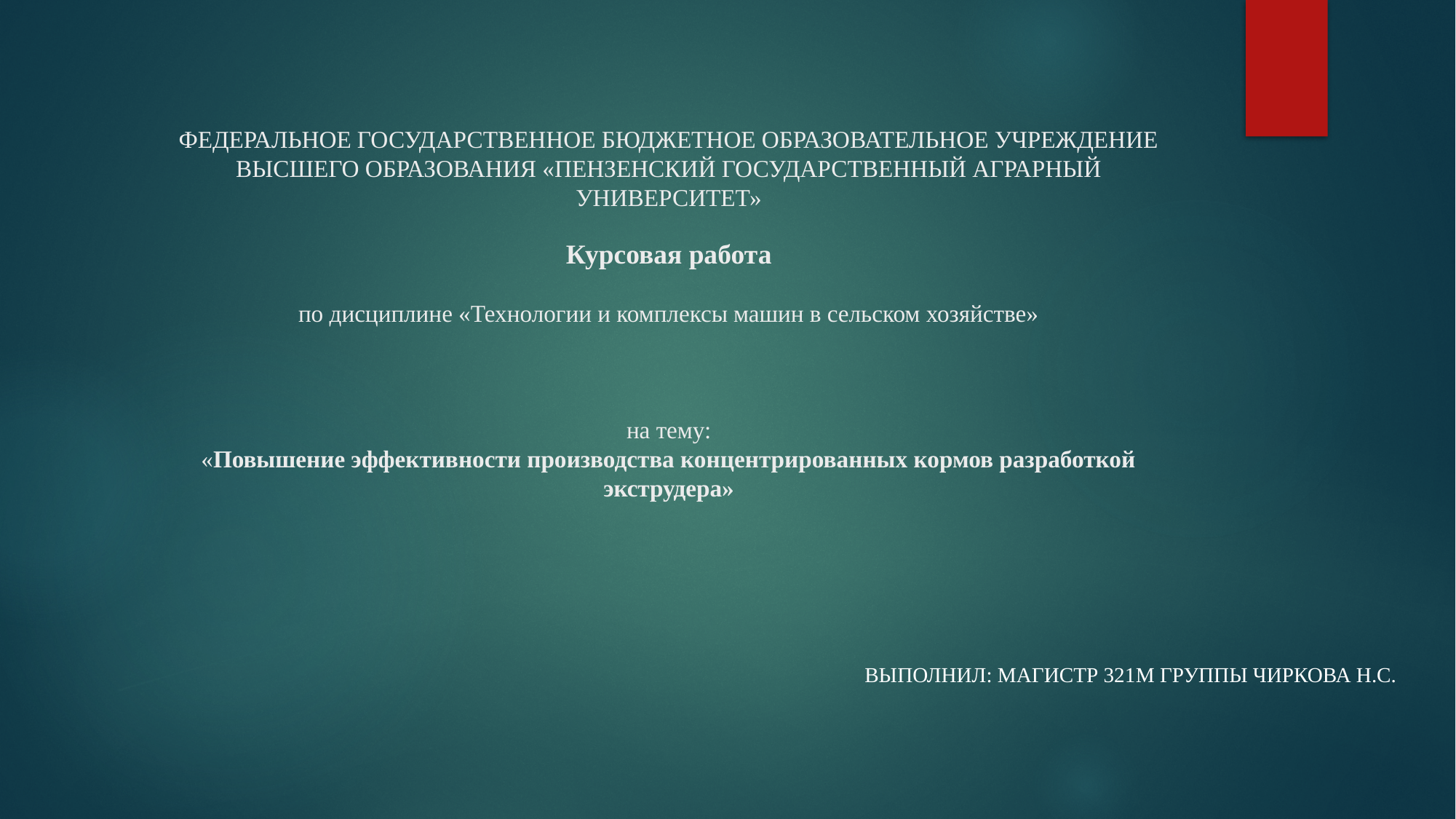

# ФЕДЕРАЛЬНОЕ ГОСУДАРСТВЕННОЕ БЮДЖЕТНОЕ ОБРАЗОВАТЕЛЬНОЕ УЧРЕЖДЕНИЕ ВЫСШЕГО ОБРАЗОВАНИЯ «ПЕНЗЕНСКИЙ ГОСУДАРСТВЕННЫЙ АГРАРНЫЙ УНИВЕРСИТЕТ» Курсовая работа по дисциплине «Технологии и комплексы машин в сельском хозяйстве» на тему: «Повышение эффективности производства концентрированных кормов разработкой экструдера»
Выполнил: магистр 321М группы Чиркова Н.С.